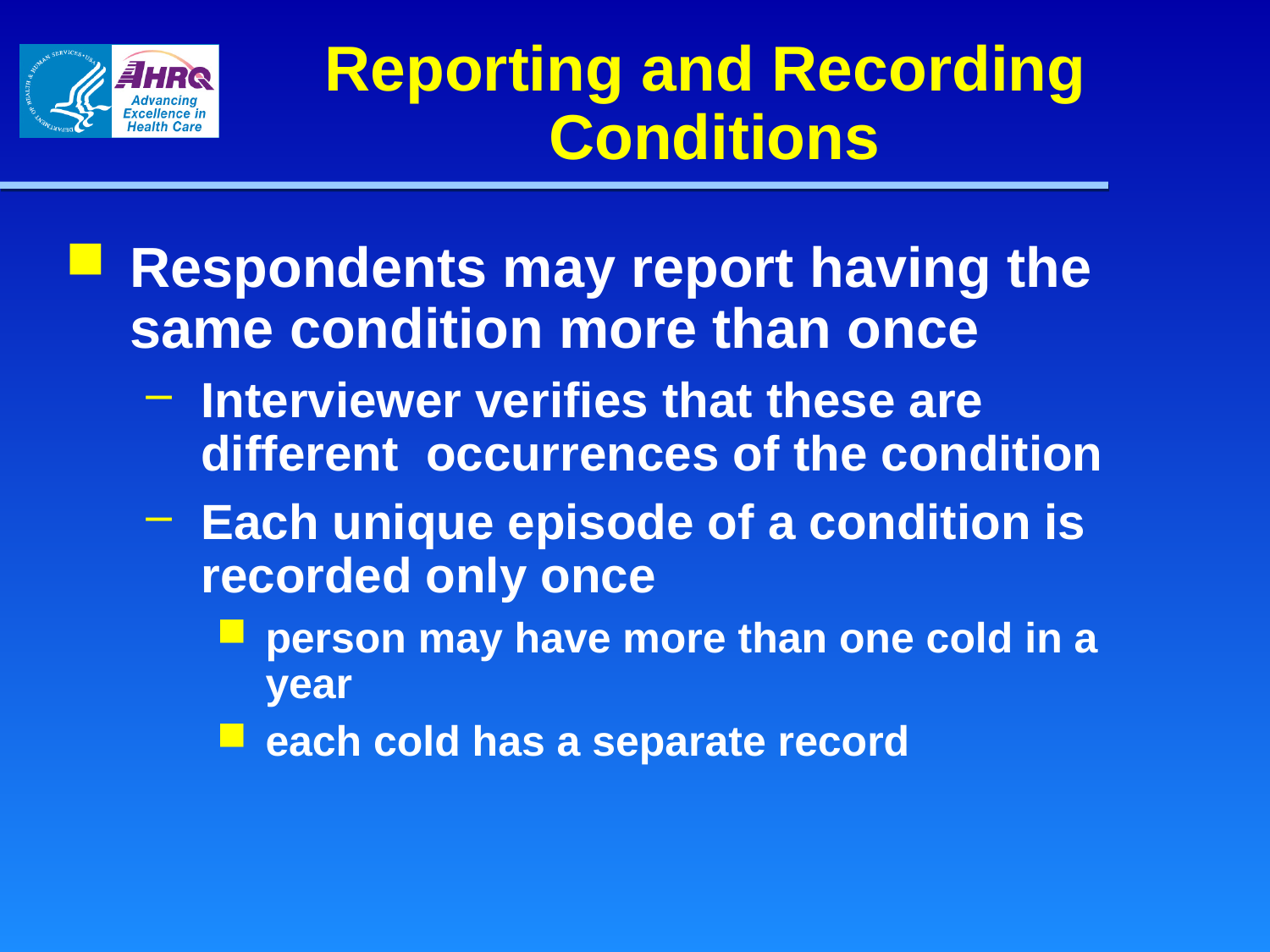

# Reporting and Recording  Conditions
Respondents may report having the same condition more than once
Interviewer verifies that these are different  occurrences of the condition
Each unique episode of a condition is recorded only once
person may have more than one cold in a year
each cold has a separate record